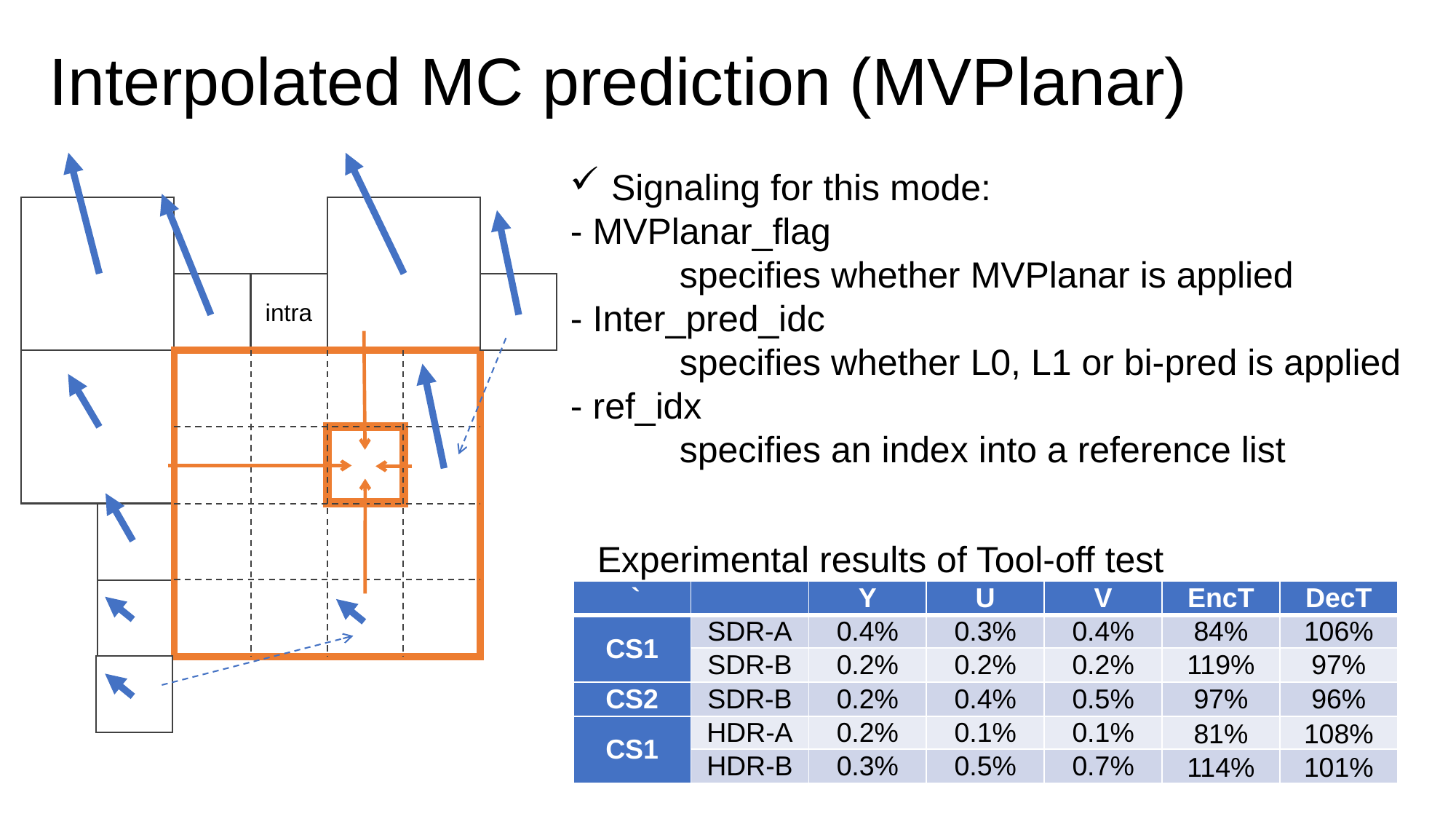

Interpolated MC prediction (MVPlanar)

intra

Signaling for this mode:
- MVPlanar_flag
	specifies whether MVPlanar is applied
- Inter_pred_idc
	specifies whether L0, L1 or bi-pred is applied
- ref_idx
	specifies an index into a reference list

Experimental results of Tool-off test
| ` |  | Y | U | V | EncT | DecT |
| --- | --- | --- | --- | --- | --- | --- |
| CS1 | SDR-A | 0.4% | 0.3% | 0.4% | 84% | 106% |
|  | SDR-B | 0.2% | 0.2% | 0.2% | 119% | 97% |
| CS2 | SDR-B | 0.2% | 0.4% | 0.5% | 97% | 96% |
| CS1 | HDR-A | 0.2% | 0.1% | 0.1% | 81% | 108% |
|  | HDR-B | 0.3% | 0.5% | 0.7% | 114% | 101% |